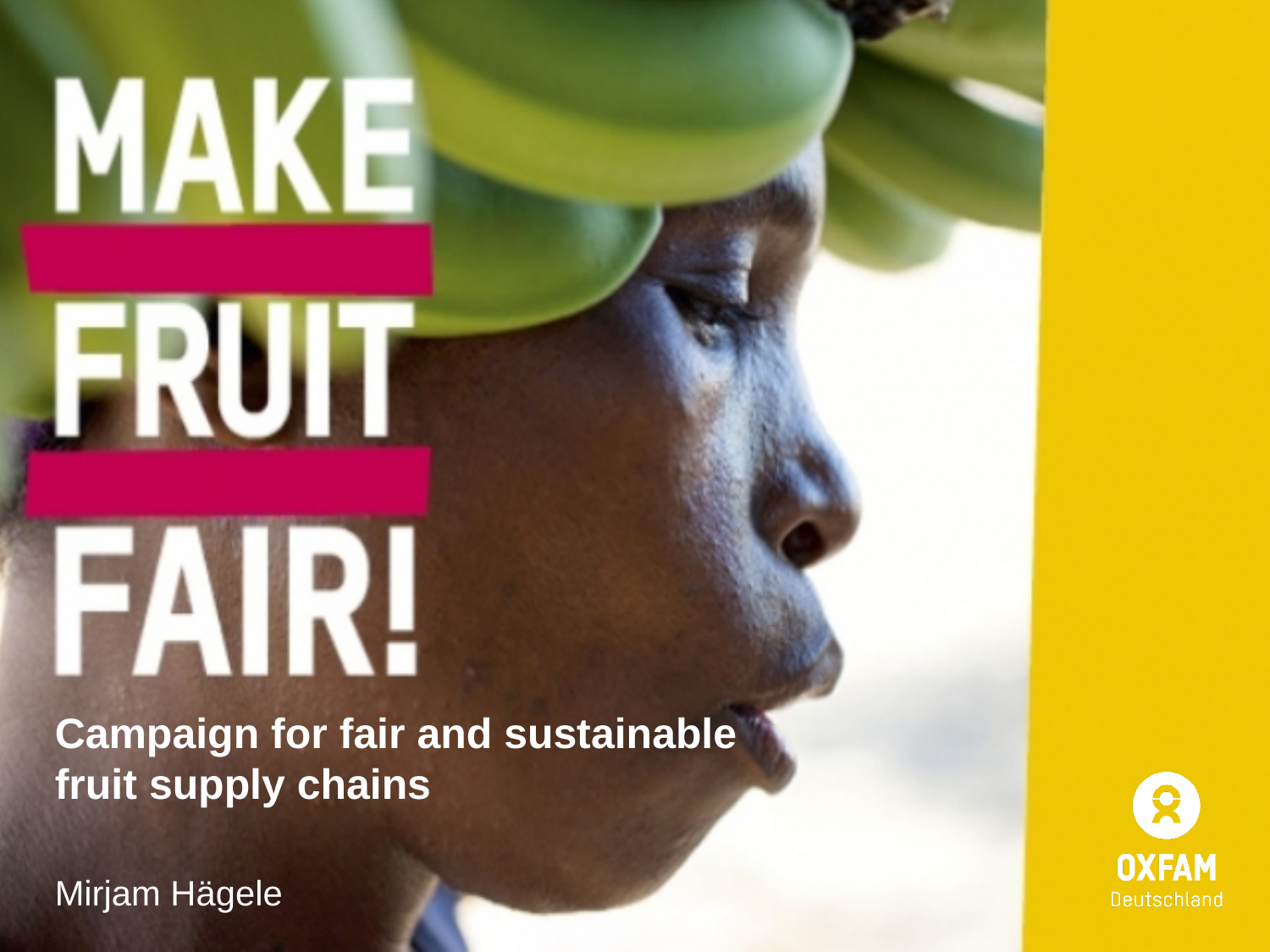

#
Campaign for fair and sustainable
fruit supply chains
Mirjam Hägele